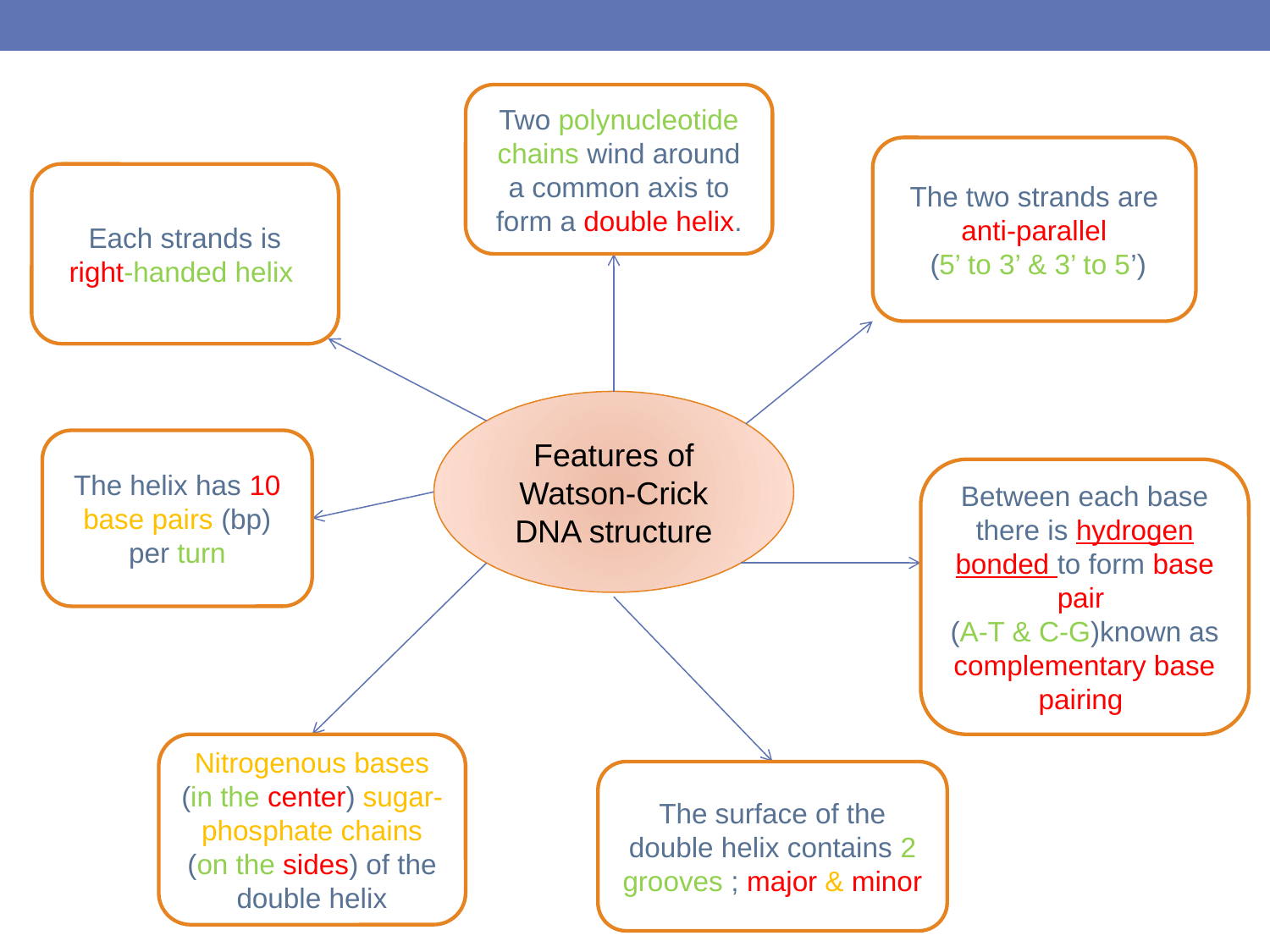

Two polynucleotide chains wind around a common axis to form a double helix.
The two strands are anti-parallel
 (5’ to 3’ & 3’ to 5’)
Each strands is right-handed helix
Features of Watson-Crick DNA structure
The helix has 10 base pairs (bp) per turn
Between each base there is hydrogen bonded to form base pair
(A-T & C-G)known as complementary base pairing
Nitrogenous bases (in the center) sugar-phosphate chains (on the sides) of the double helix
The surface of the double helix contains 2 grooves ; major & minor